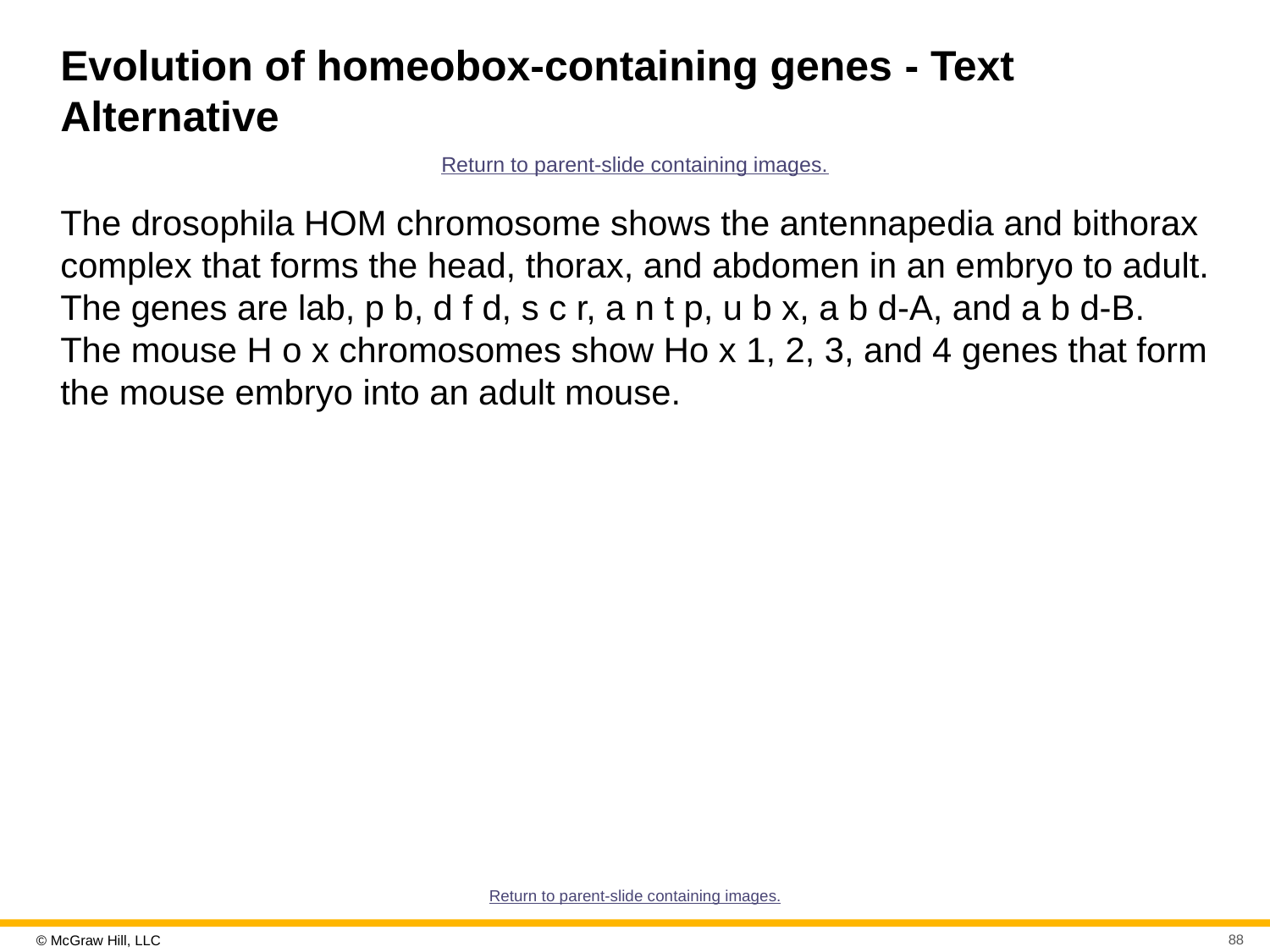

# Evolution of homeobox-containing genes - Text Alternative
Return to parent-slide containing images.
The drosophila HOM chromosome shows the antennapedia and bithorax complex that forms the head, thorax, and abdomen in an embryo to adult. The genes are lab, p b, d f d, s c r, a n t p, u b x, a b d-A, and a b d-B. The mouse H o x chromosomes show Ho x 1, 2, 3, and 4 genes that form the mouse embryo into an adult mouse.
Return to parent-slide containing images.
88